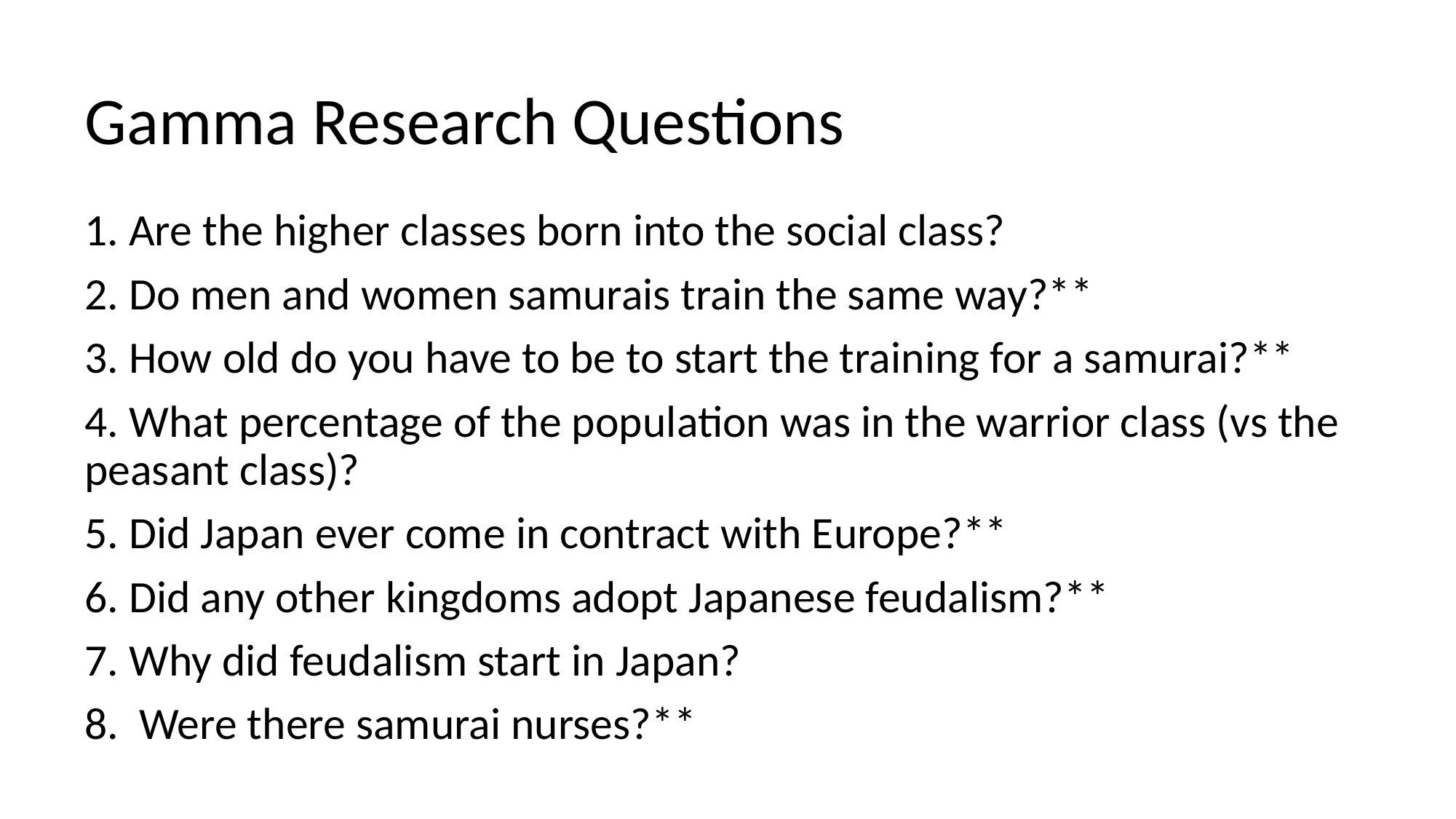

# Gamma Research Questions
1. Are the higher classes born into the social class?
2. Do men and women samurais train the same way?**
3. How old do you have to be to start the training for a samurai?**
4. What percentage of the population was in the warrior class (vs the peasant class)?
5. Did Japan ever come in contract with Europe?**
6. Did any other kingdoms adopt Japanese feudalism?**
7. Why did feudalism start in Japan?
8.  Were there samurai nurses?**